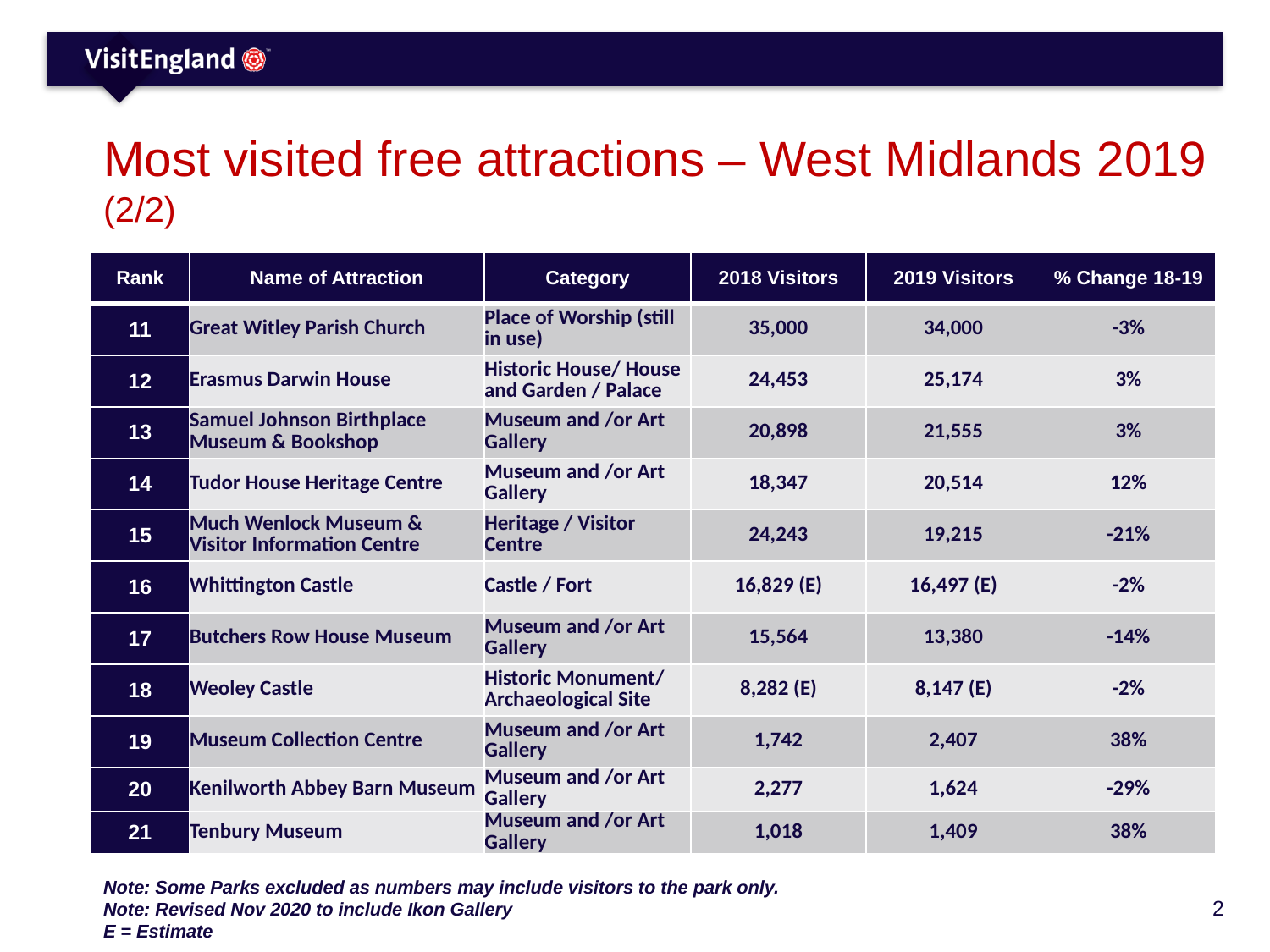

# Most visited free attractions – West Midlands 2019 (2/2)
| Rank | Name of Attraction | Category | 2018 Visitors | 2019 Visitors | % Change 18-19 |
| --- | --- | --- | --- | --- | --- |
| 11 | Great Witley Parish Church | Place of Worship (still in use) | 35,000 | 34,000 | -3% |
| 12 | Erasmus Darwin House | Historic House/ House and Garden / Palace | 24,453 | 25,174 | 3% |
| 13 | Samuel Johnson Birthplace Museum & Bookshop | Museum and /or Art Gallery | 20,898 | 21,555 | 3% |
| 14 | Tudor House Heritage Centre | Museum and /or Art Gallery | 18,347 | 20,514 | 12% |
| 15 | Much Wenlock Museum & Visitor Information Centre | Heritage / Visitor Centre | 24,243 | 19,215 | -21% |
| 16 | Whittington Castle | Castle / Fort | 16,829 (E) | 16,497 (E) | -2% |
| 17 | Butchers Row House Museum | Museum and /or Art Gallery | 15,564 | 13,380 | -14% |
| 18 | Weoley Castle | Historic Monument/ Archaeological Site | 8,282 (E) | 8,147 (E) | -2% |
| 19 | Museum Collection Centre | Museum and /or Art Gallery | 1,742 | 2,407 | 38% |
| 20 | Kenilworth Abbey Barn Museum | Museum and /or Art Gallery | 2,277 | 1,624 | -29% |
| 21 | Tenbury Museum | Museum and /or Art Gallery | 1,018 | 1,409 | 38% |
Note: Some Parks excluded as numbers may include visitors to the park only.
Note: Revised Nov 2020 to include Ikon Gallery
E = Estimate